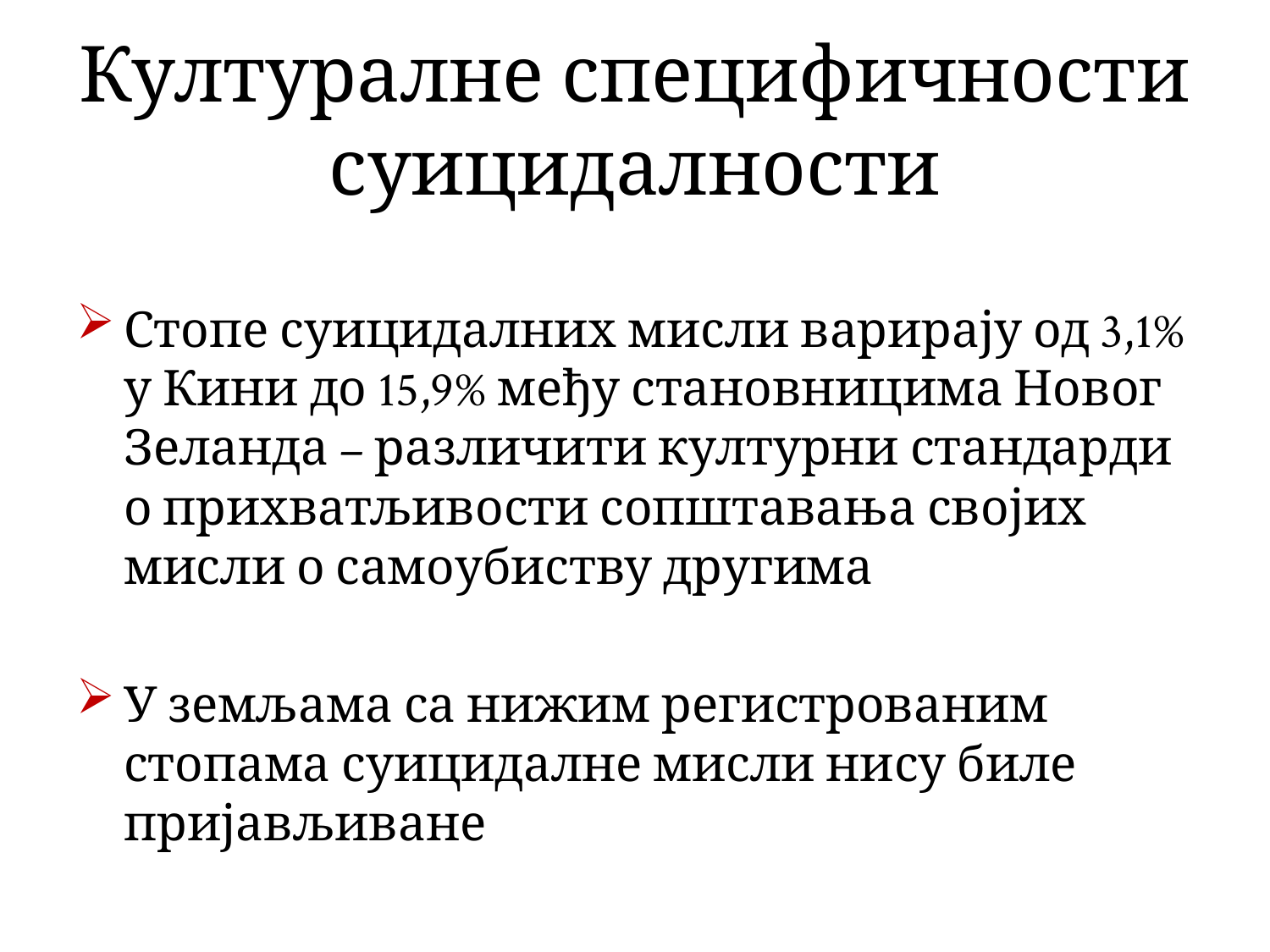

# Културалне специфичности суицидалности

Стопе суицидалних мисли варирају од 3,1% у Кини до 15,9% међу становницима Новог Зеланда – различити културни стандарди о прихватљивости сопштавања својих мисли о самоубиству другима

У земљама са нижим регистрованим стопама суицидалне мисли нису биле пријављиване